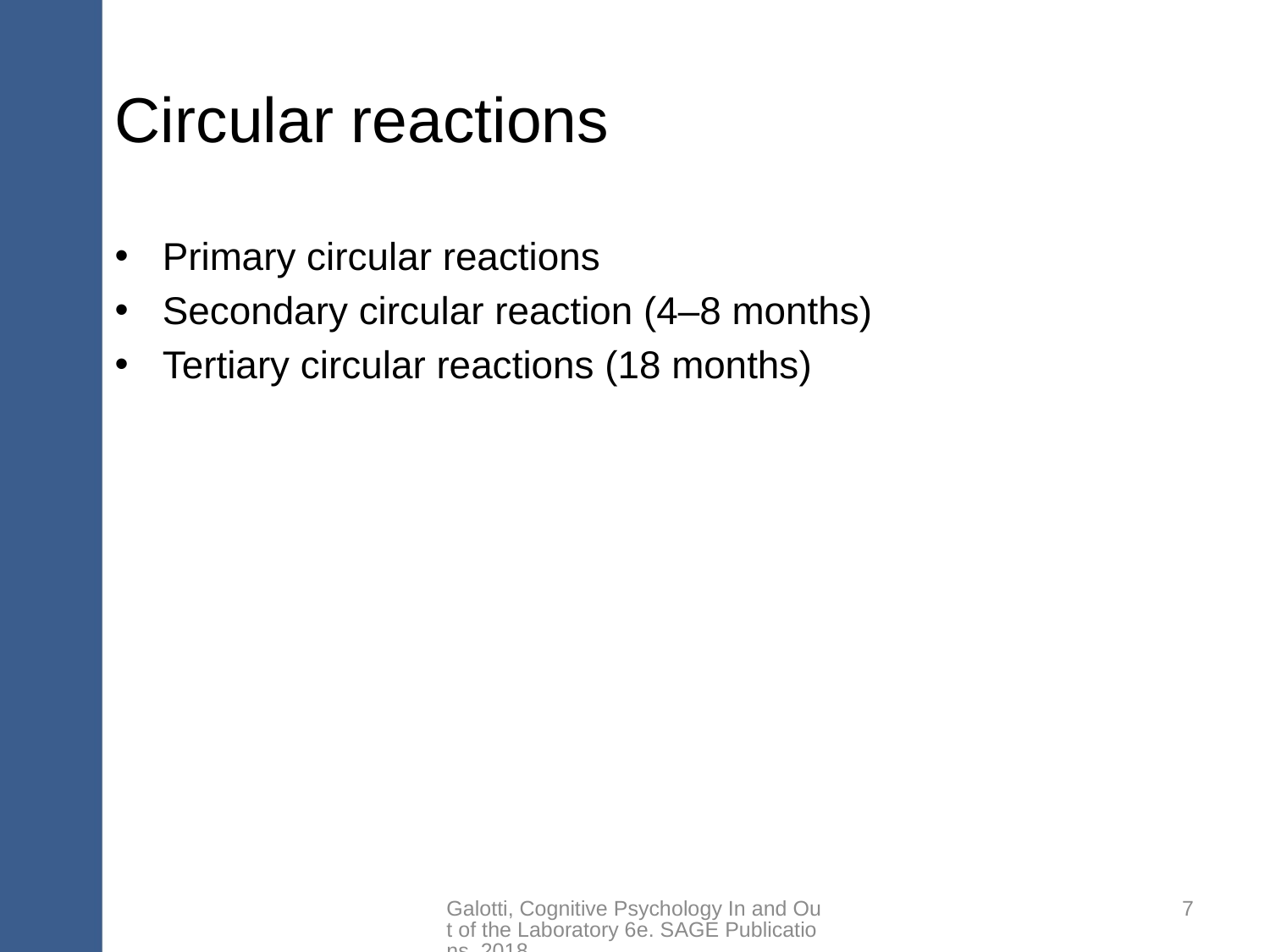

# Circular reactions
Primary circular reactions
Secondary circular reaction (4–8 months)
Tertiary circular reactions (18 months)
Galotti, Cognitive Psychology In and Out of the Laboratory 6e. SAGE Publications, 2018.
7